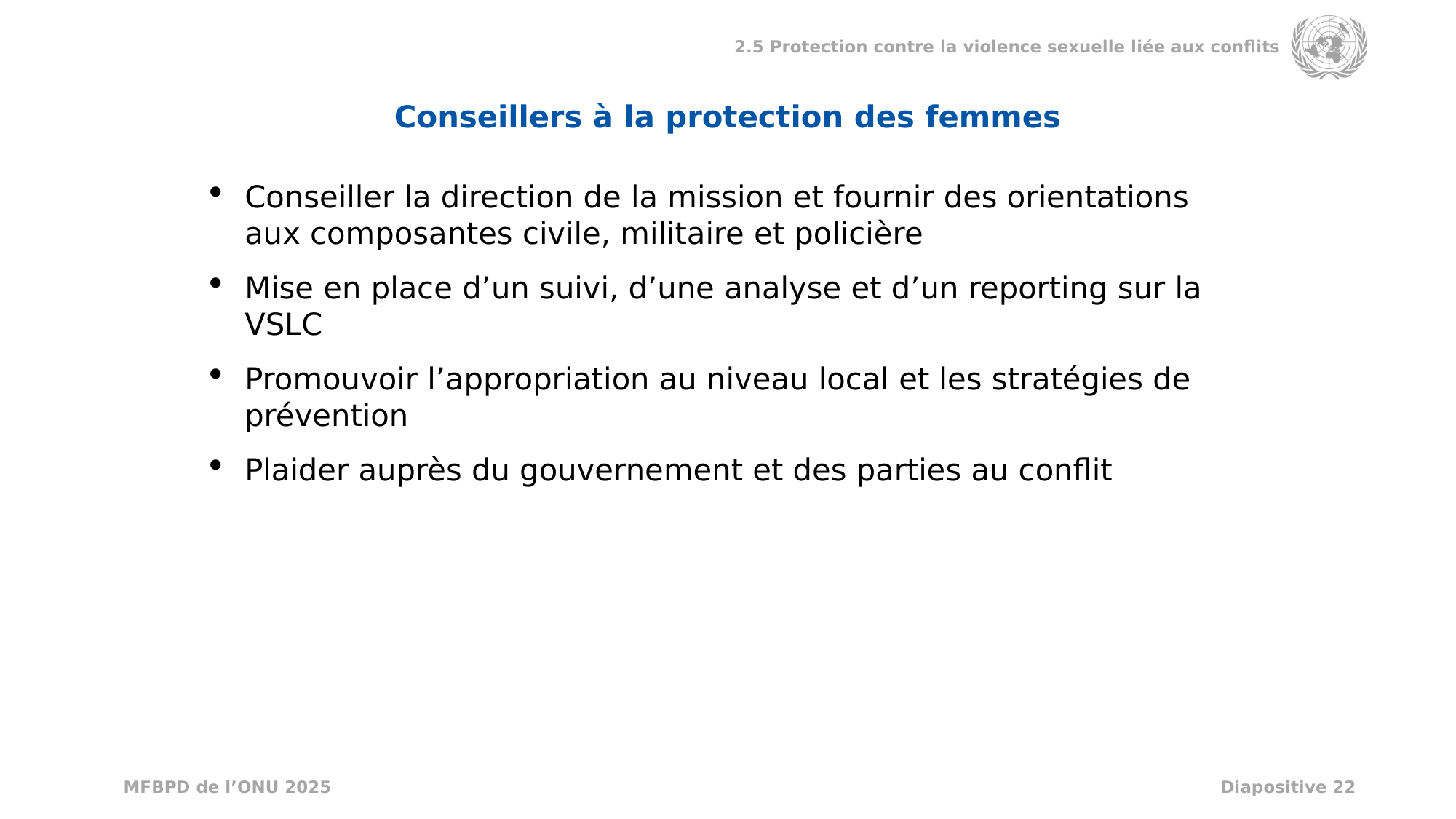

Conseillers à la protection des femmes
Conseiller la direction de la mission et fournir des orientations aux composantes civile, militaire et policière
Mise en place d’un suivi, d’une analyse et d’un reporting sur la VSLC
Promouvoir l’appropriation au niveau local et les stratégies de prévention
Plaider auprès du gouvernement et des parties au conflit